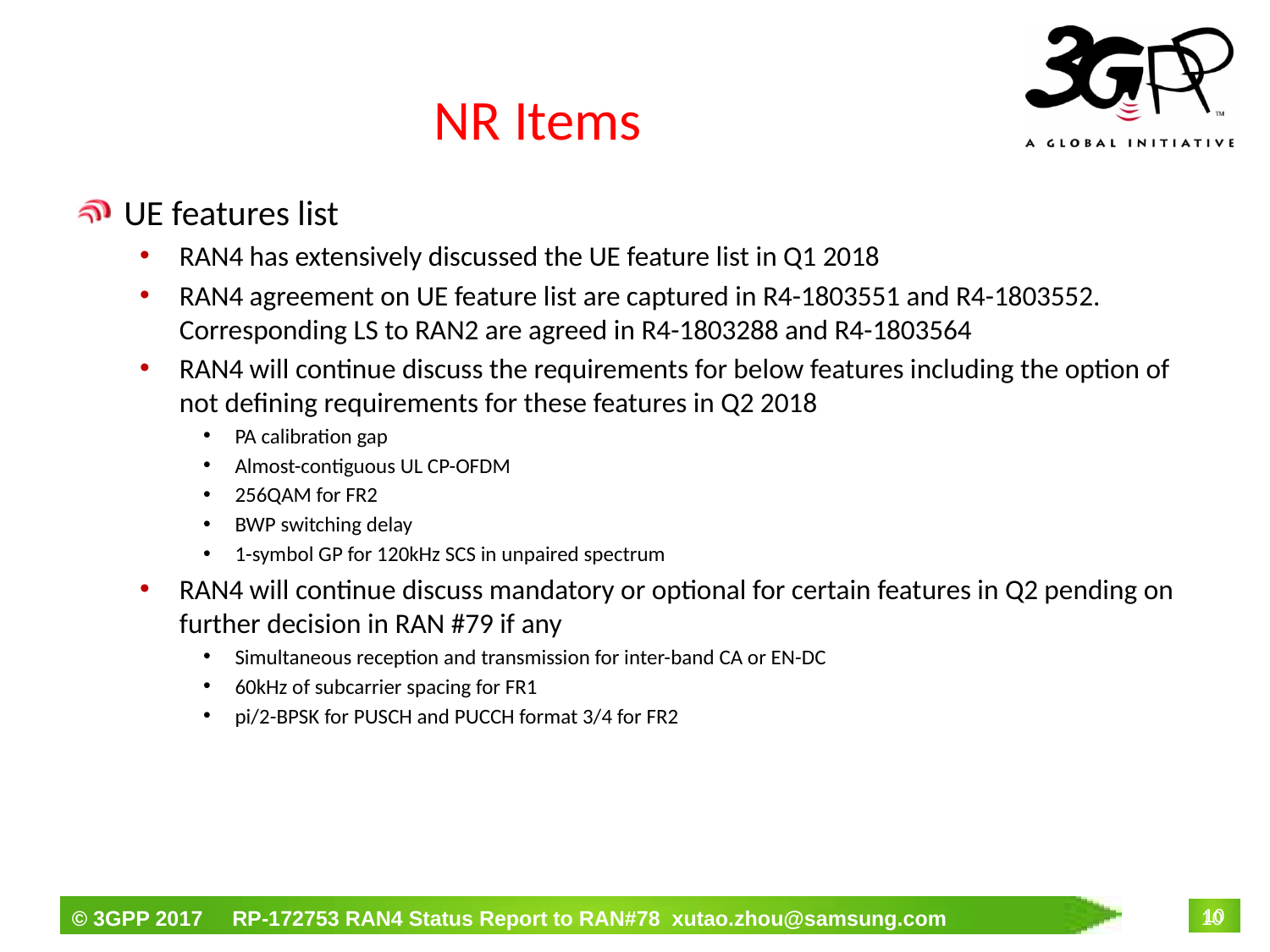

# NR Items
UE features list
RAN4 has extensively discussed the UE feature list in Q1 2018
RAN4 agreement on UE feature list are captured in R4-1803551 and R4-1803552. Corresponding LS to RAN2 are agreed in R4-1803288 and R4-1803564
RAN4 will continue discuss the requirements for below features including the option of not defining requirements for these features in Q2 2018
PA calibration gap
Almost-contiguous UL CP-OFDM
256QAM for FR2
BWP switching delay
1-symbol GP for 120kHz SCS in unpaired spectrum
RAN4 will continue discuss mandatory or optional for certain features in Q2 pending on further decision in RAN #79 if any
Simultaneous reception and transmission for inter-band CA or EN-DC
60kHz of subcarrier spacing for FR1
pi/2-BPSK for PUSCH and PUCCH format 3/4 for FR2

10